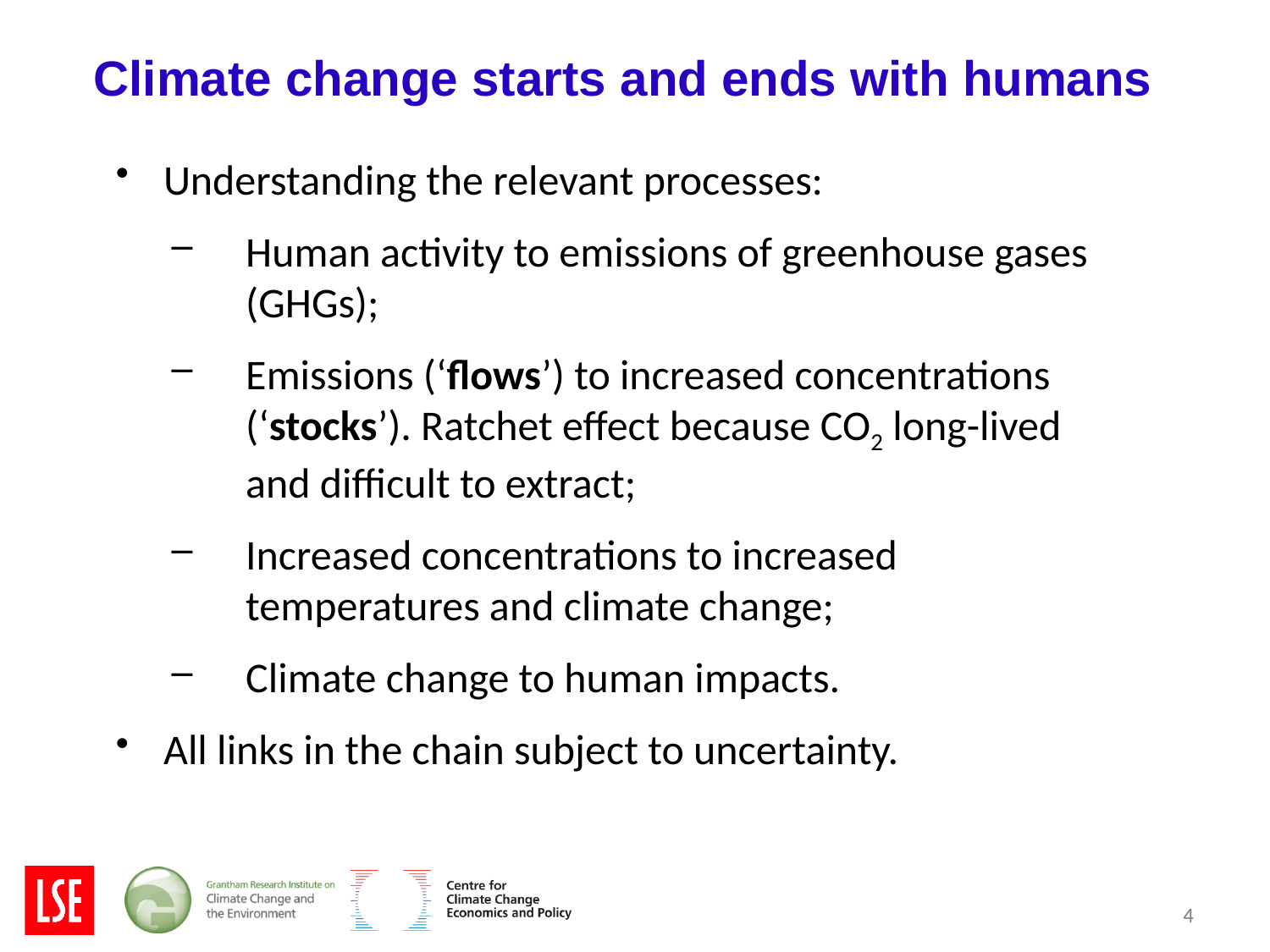

# Climate change starts and ends with humans
Understanding the relevant processes:
Human activity to emissions of greenhouse gases (GHGs);
Emissions (‘flows’) to increased concentrations (‘stocks’). Ratchet effect because CO2 long-lived and difficult to extract;
Increased concentrations to increased temperatures and climate change;
Climate change to human impacts.
All links in the chain subject to uncertainty.